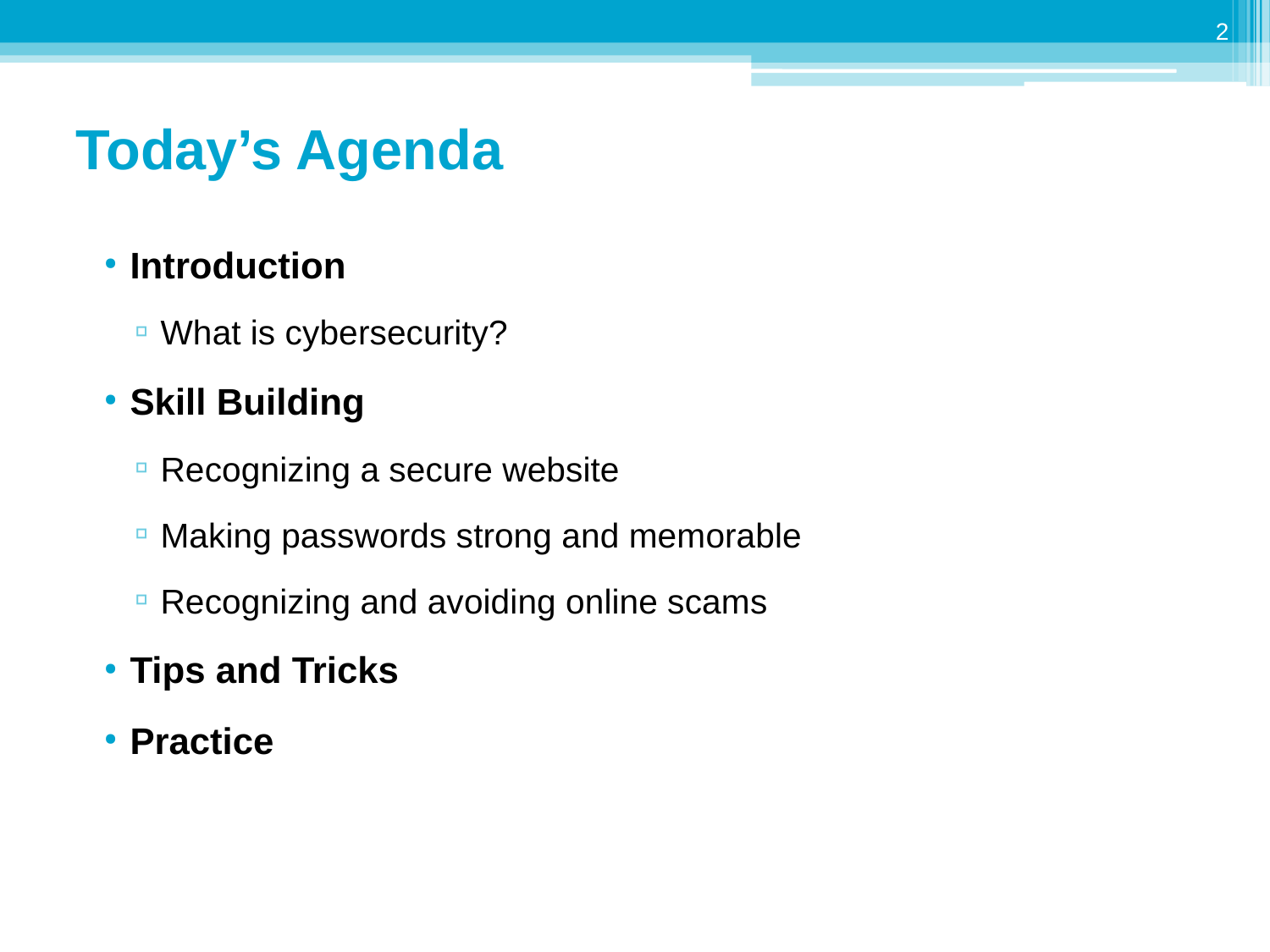

2
# Today’s Agenda
Introduction
What is cybersecurity?
Skill Building
Recognizing a secure website
Making passwords strong and memorable
Recognizing and avoiding online scams
Tips and Tricks
Practice